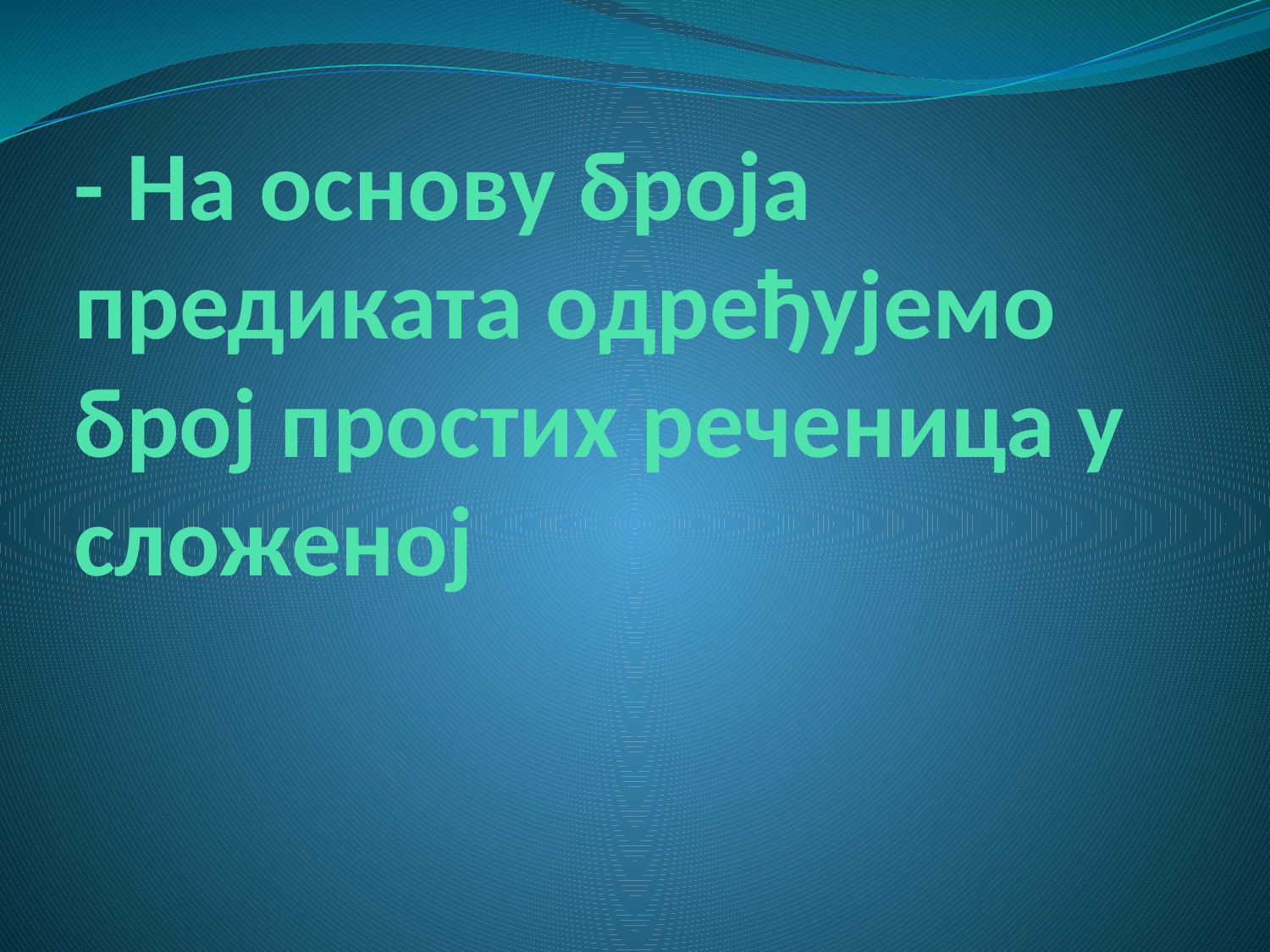

# - На основу броја предиката одређујемо број простих реченица у сложеној